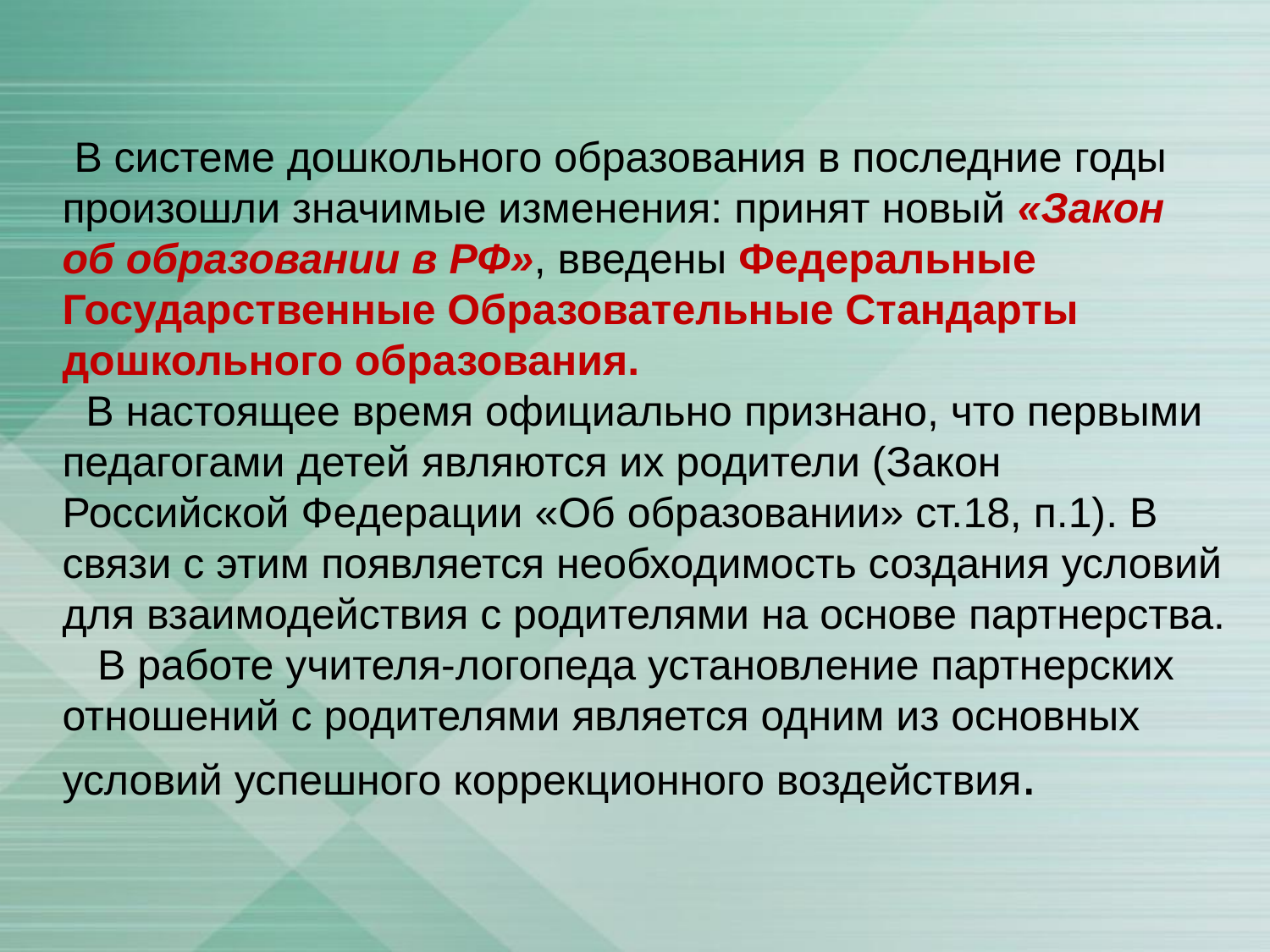

# В системе дошкольного образования в последние годы произошли значимые изменения: принят новый «Закон об образовании в РФ», введены Федеральные Государственные Образовательные Стандарты дошкольного образования. В настоящее время официально признано, что первыми педагогами детей являются их родители (Закон Российской Федерации «Об образовании» ст.18, п.1). В связи с этим появляется необходимость создания условий для взаимодействия с родителями на основе партнерства. В работе учителя-логопеда установление партнерских отношений с родителями является одним из основных условий успешного коррекционного воздействия.